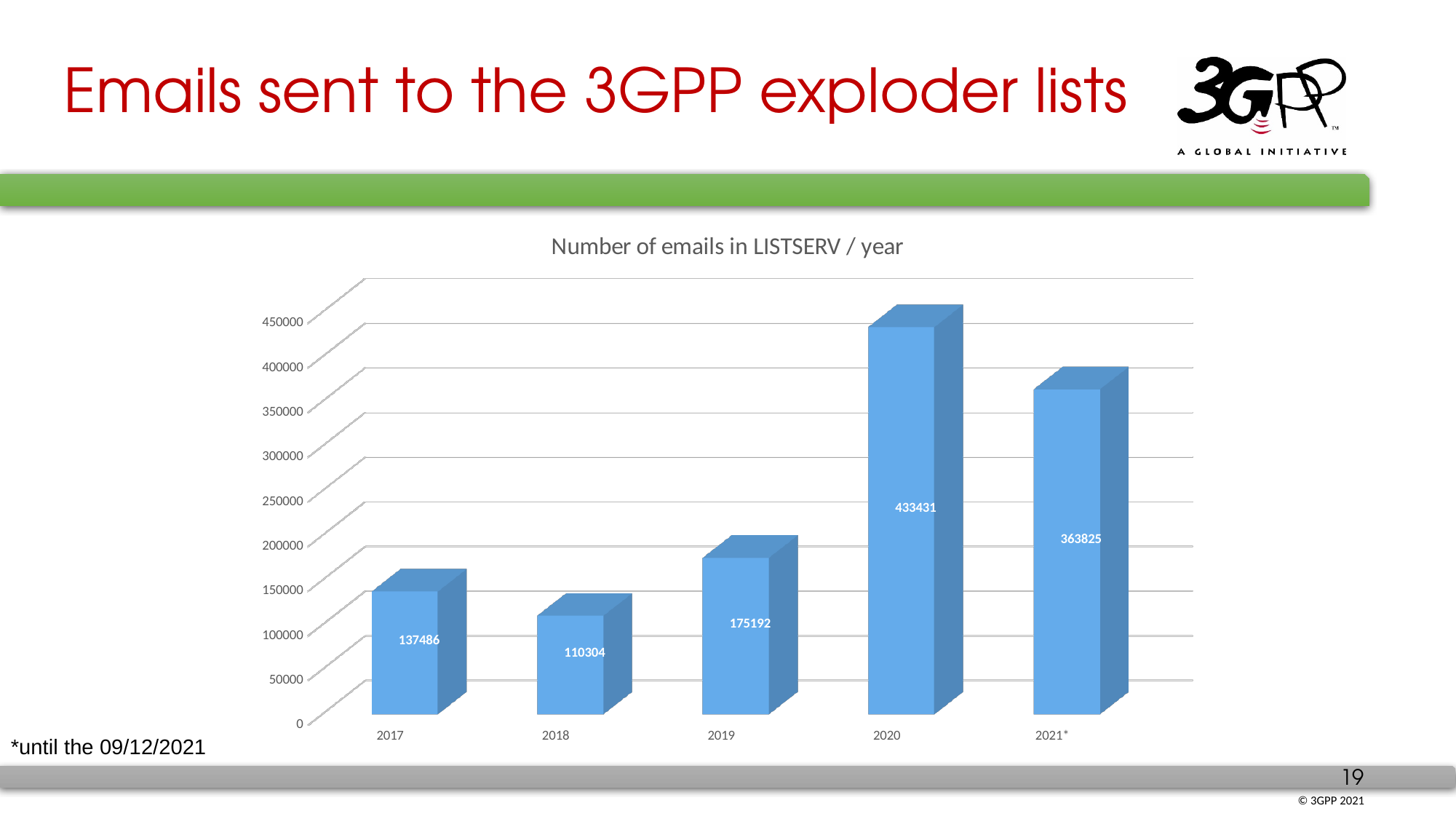

# Emails sent to the 3GPP exploder lists

[unsupported chart]

*until the 09/12/2021